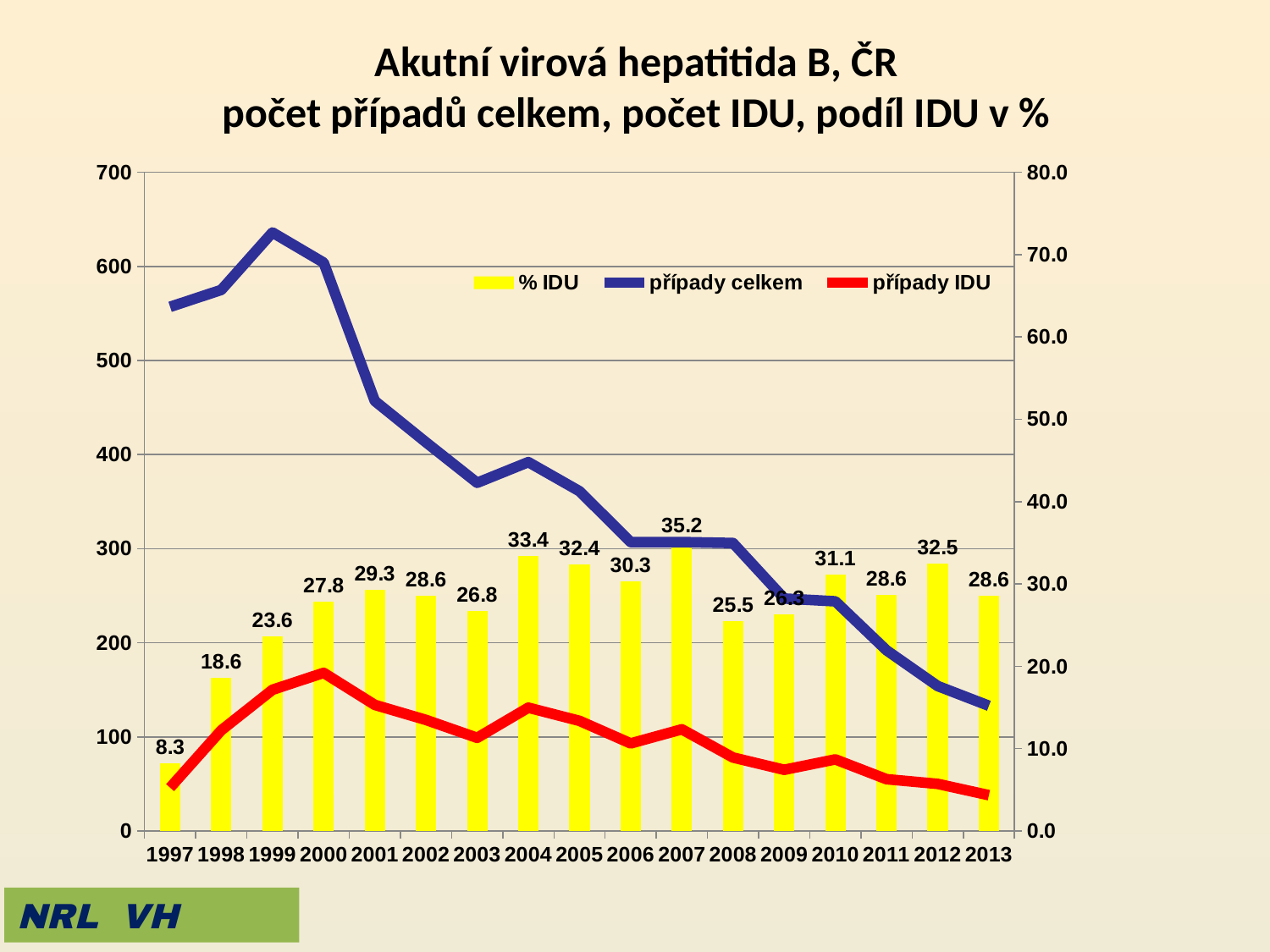

# Akutní virová hepatitida B, ČR počet případů celkem, počet IDU, podíl IDU v %

### Chart

| Category | % IDU | případy celkem | případy IDU |
|---|---|---|---|
| 1997 | 8.258527827648116 | 557.0 | 46.0 |
| 1998 | 18.608695652173914 | 575.0 | 107.0 |
| 1999 | 23.58490566037736 | 636.0 | 150.0 |
| 2000 | 27.81456953642384 | 604.0 | 168.0 |
| 2001 | 29.321663019693656 | 457.0 | 134.0 |
| 2002 | 28.57142857142857 | 413.0 | 118.0 |
| 2003 | 26.756756756756754 | 370.0 | 99.0 |
| 2004 | 33.41836734693878 | 392.0 | 131.0 |
| 2005 | 32.40997229916898 | 361.0 | 117.0 |
| 2006 | 30.293159609120522 | 307.0 | 93.0 |
| 2007 | 35.17915309446254 | 307.0 | 108.0 |
| 2008 | 25.49019607843137 | 306.0 | 78.0 |
| 2009 | 26.31578947368421 | 247.0 | 65.0 |
| 2010 | 31.147540983606557 | 244.0 | 76.0 |
| 2011 | 28.645833333333332 | 192.0 | 55.0 |
| 2012 | 32.467532467532465 | 154.0 | 50.0 |
| 2013 | 28.57142857142857 | 133.0 | 38.0 |
NRL  VH